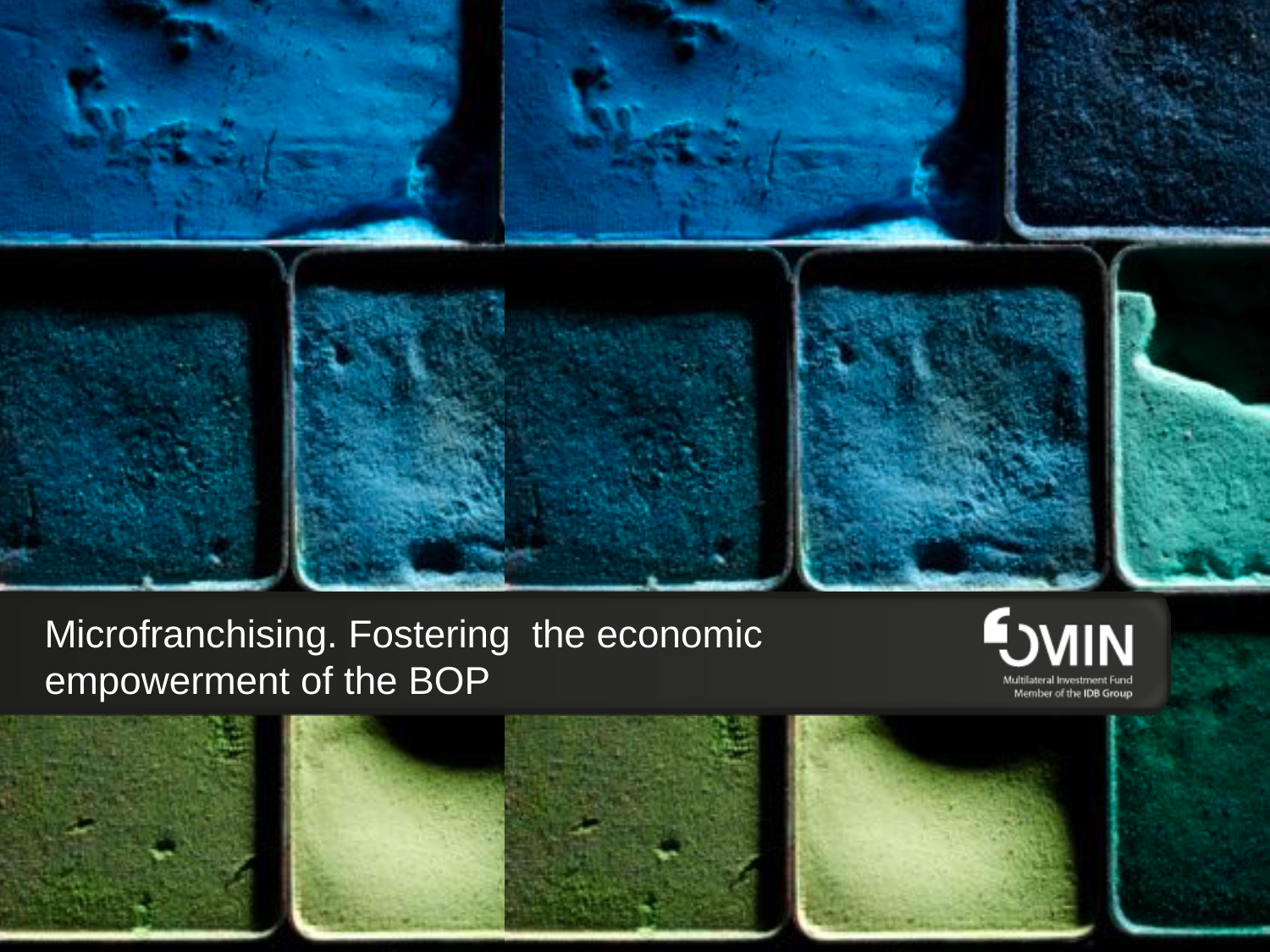

Microfranchising. Fostering  the economic empowerment of the BOP